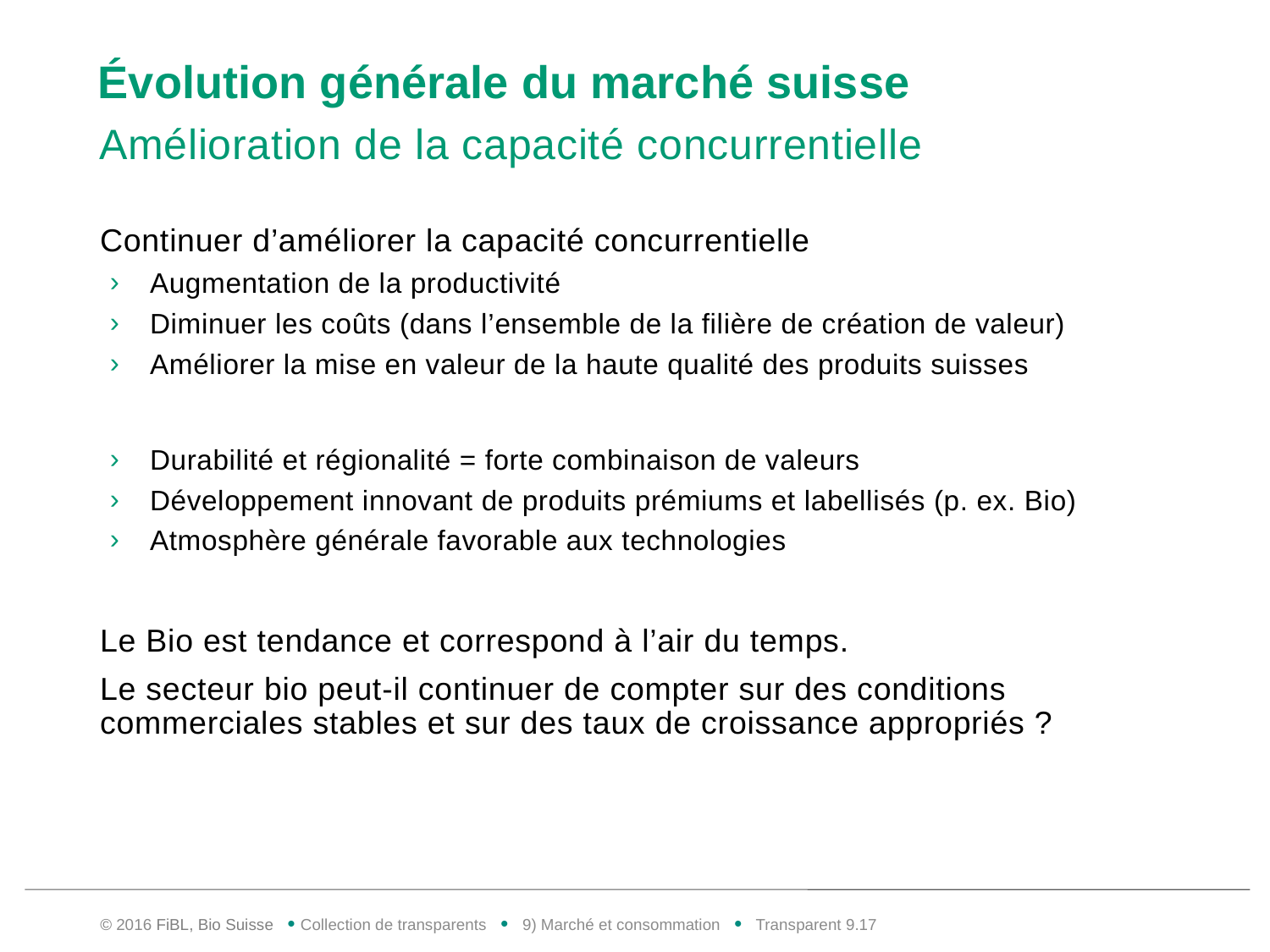

# Évolution générale du marché suisse
Amélioration de la capacité concurrentielle
Continuer d’améliorer la capacité concurrentielle
Augmentation de la productivité
Diminuer les coûts (dans l’ensemble de la filière de création de valeur)
Améliorer la mise en valeur de la haute qualité des produits suisses

Durabilité et régionalité = forte combinaison de valeurs
Développement innovant de produits prémiums et labellisés (p. ex. Bio)
Atmosphère générale favorable aux technologies

Le Bio est tendance et correspond à l’air du temps.
Le secteur bio peut-il continuer de compter sur des conditions commerciales stables et sur des taux de croissance appropriés ?

© 2016 FiBL, Bio Suisse   • Collection de transparents   •   9) Marché et consommation   •   Transparent 9.17